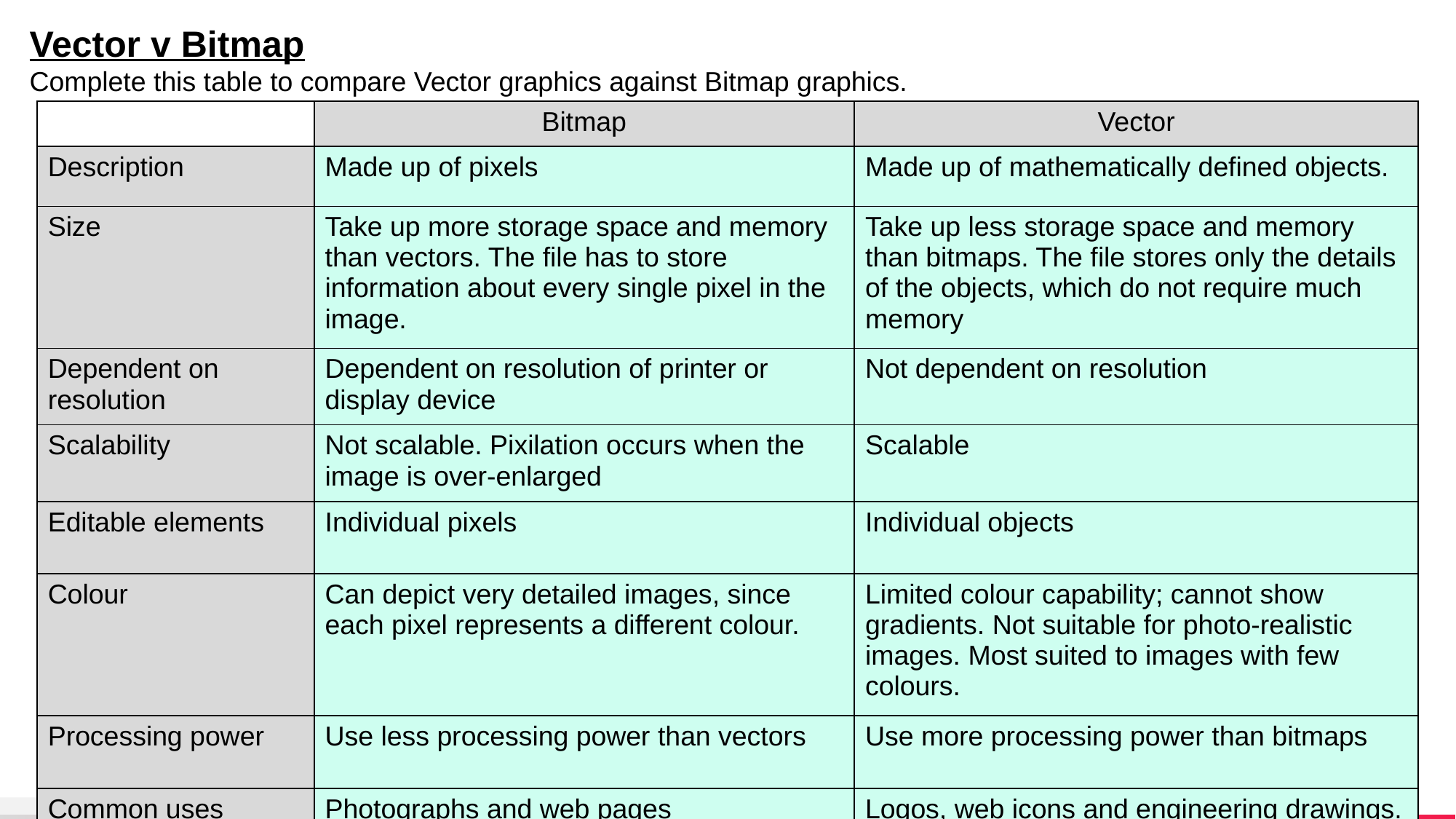

Vector v Bitmap
Complete this table to compare Vector graphics against Bitmap graphics.
|  | Bitmap | Vector |
| --- | --- | --- |
| Description | Made up of pixels | Made up of mathematically defined objects. |
| Size | Take up more storage space and memory than vectors. The file has to store information about every single pixel in the image. | Take up less storage space and memory than bitmaps. The file stores only the details of the objects, which do not require much memory |
| Dependent on resolution | Dependent on resolution of printer or display device | Not dependent on resolution |
| Scalability | Not scalable. Pixilation occurs when the image is over-enlarged | Scalable |
| Editable elements | Individual pixels | Individual objects |
| Colour | Can depict very detailed images, since each pixel represents a different colour. | Limited colour capability; cannot show gradients. Not suitable for photo-realistic images. Most suited to images with few colours. |
| Processing power | Use less processing power than vectors | Use more processing power than bitmaps |
| Common uses | Photographs and web pages | Logos, web icons and engineering drawings. |